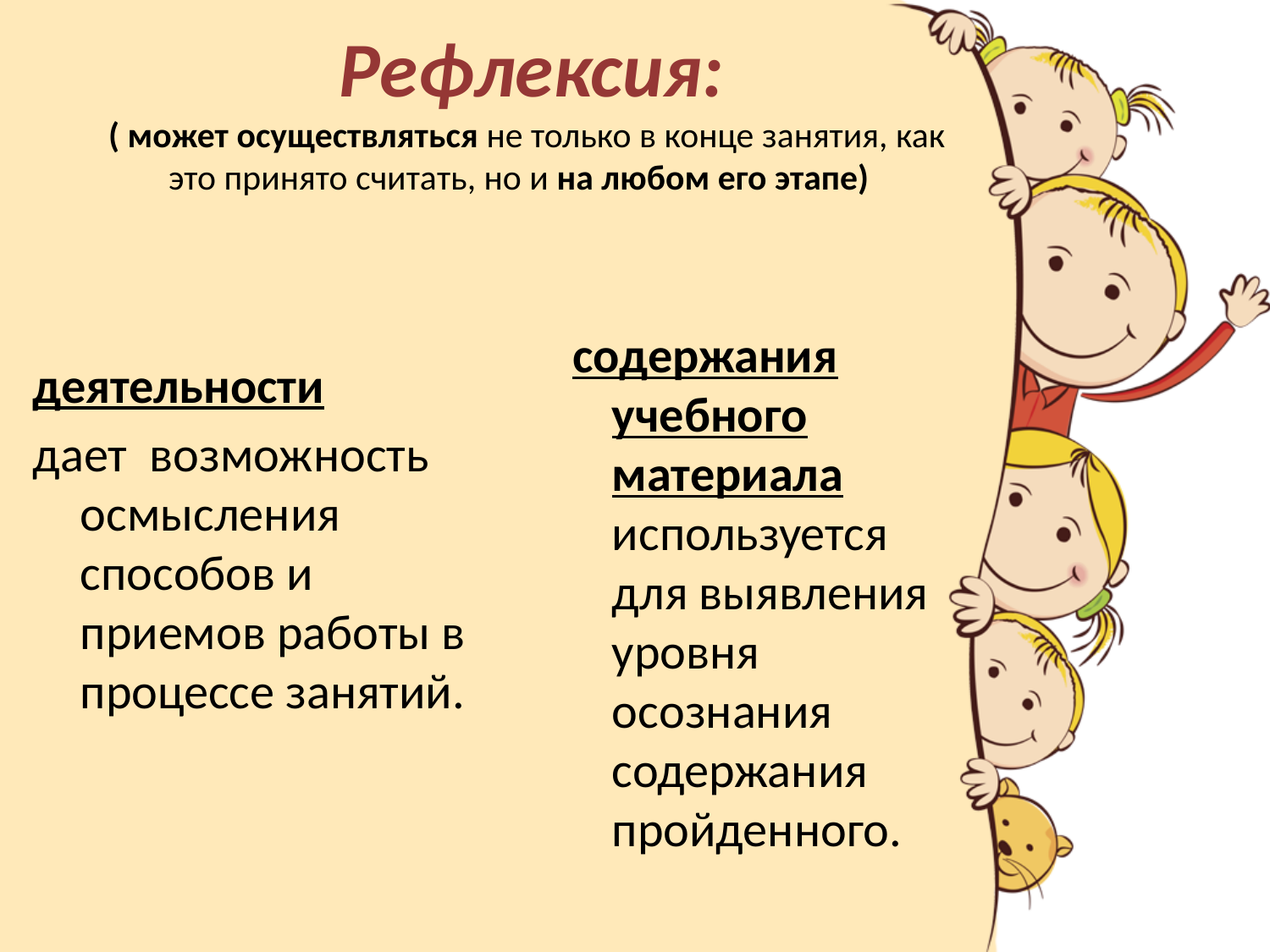

# Рефлексия: ( может осуществляться не только в конце занятия, как это принято считать, но и на любом его этапе)
содержания учебного материала используется для выявления уровня осознания содержания пройденного.
деятельности
дает  возможность осмысления способов и приемов работы в процессе занятий.